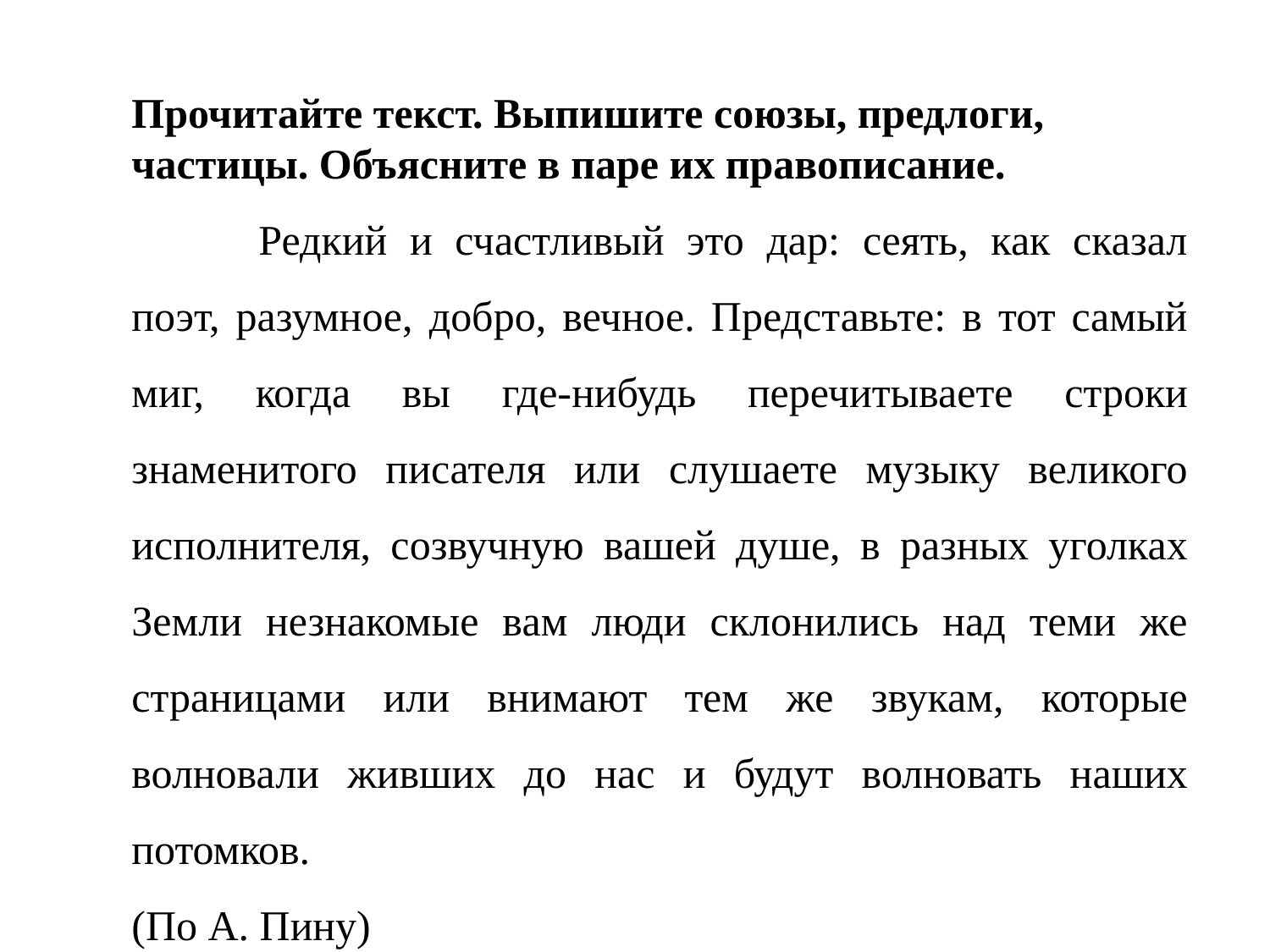

Прочитайте текст. Выпишите союзы, предлоги, частицы. Объясните в паре их правописание.
	Редкий и счастливый это дар: сеять, как сказал поэт, разумное, добро, вечное. Представьте: в тот самый миг, когда вы где-нибудь перечитываете строки знаменитого писателя или слушаете музыку великого исполнителя, созвучную вашей душе, в разных уголках Земли незнакомые вам люди склонились над теми же страницами или внимают тем же звукам, которые волновали живших до нас и будут волновать наших потомков.
(По А. Пину)